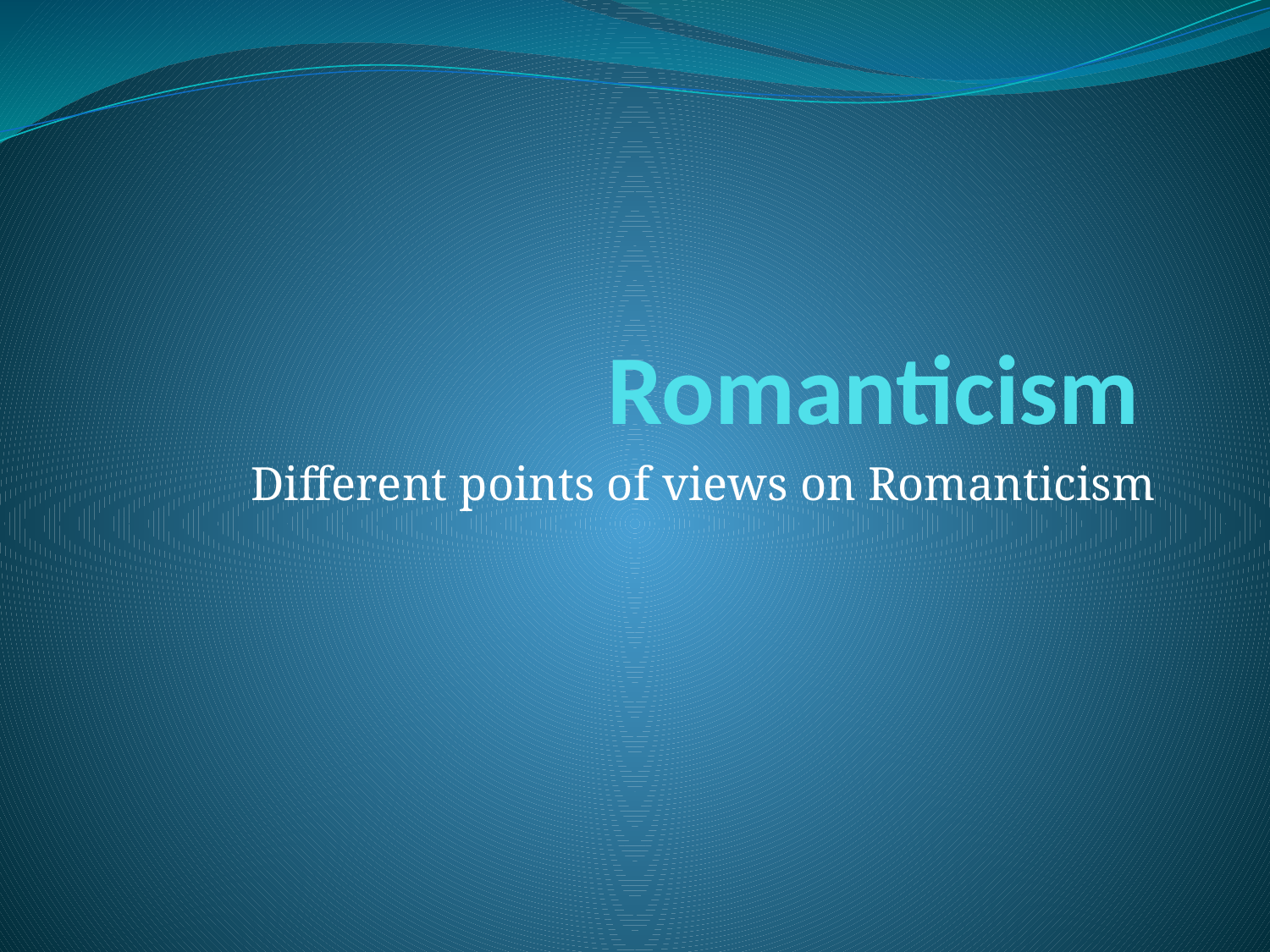

# Romanticism
Different points of views on Romanticism